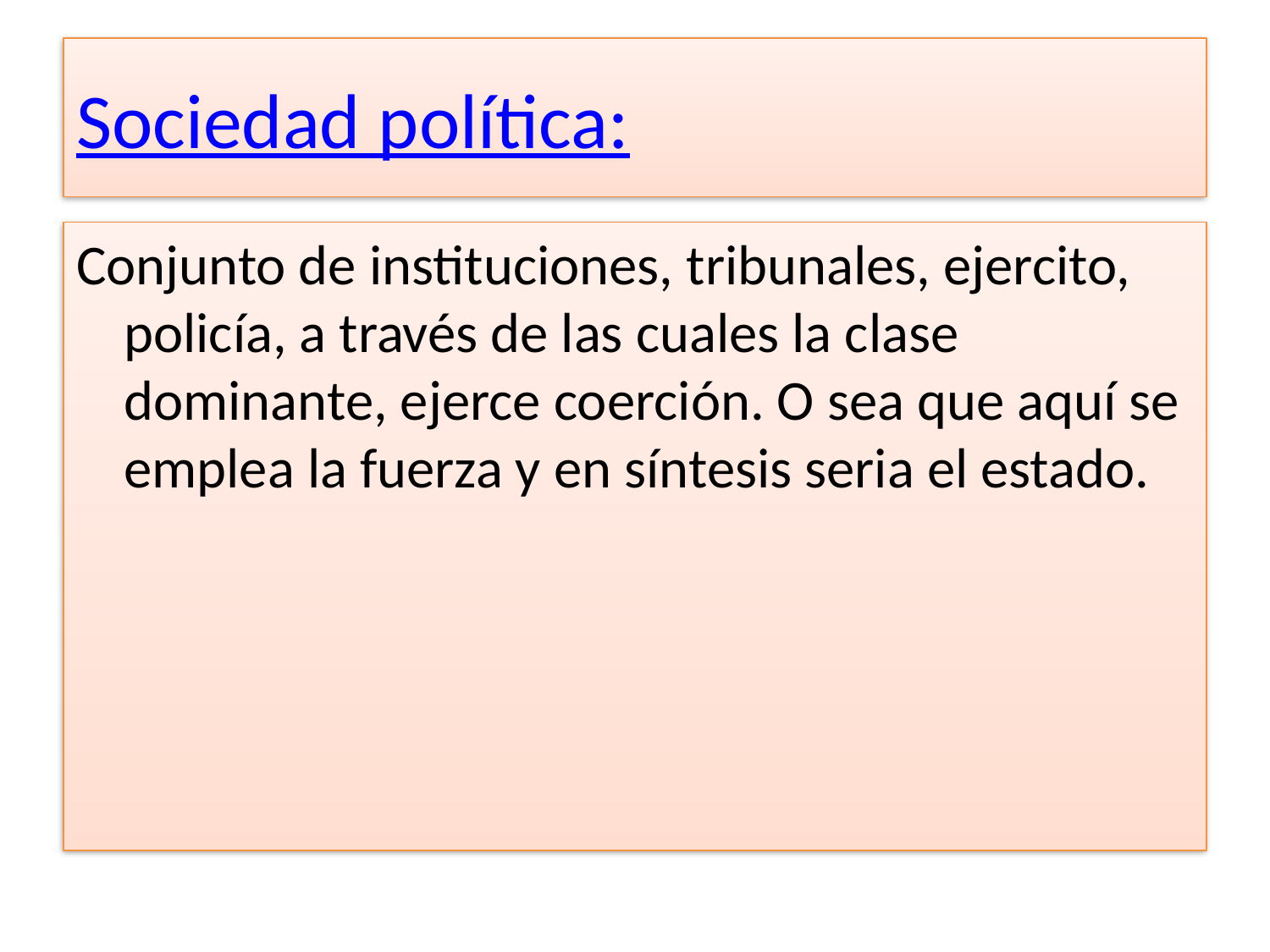

# Sociedad política:
Conjunto de instituciones, tribunales, ejercito, policía, a través de las cuales la clase dominante, ejerce coerción. O sea que aquí se emplea la fuerza y en síntesis seria el estado.